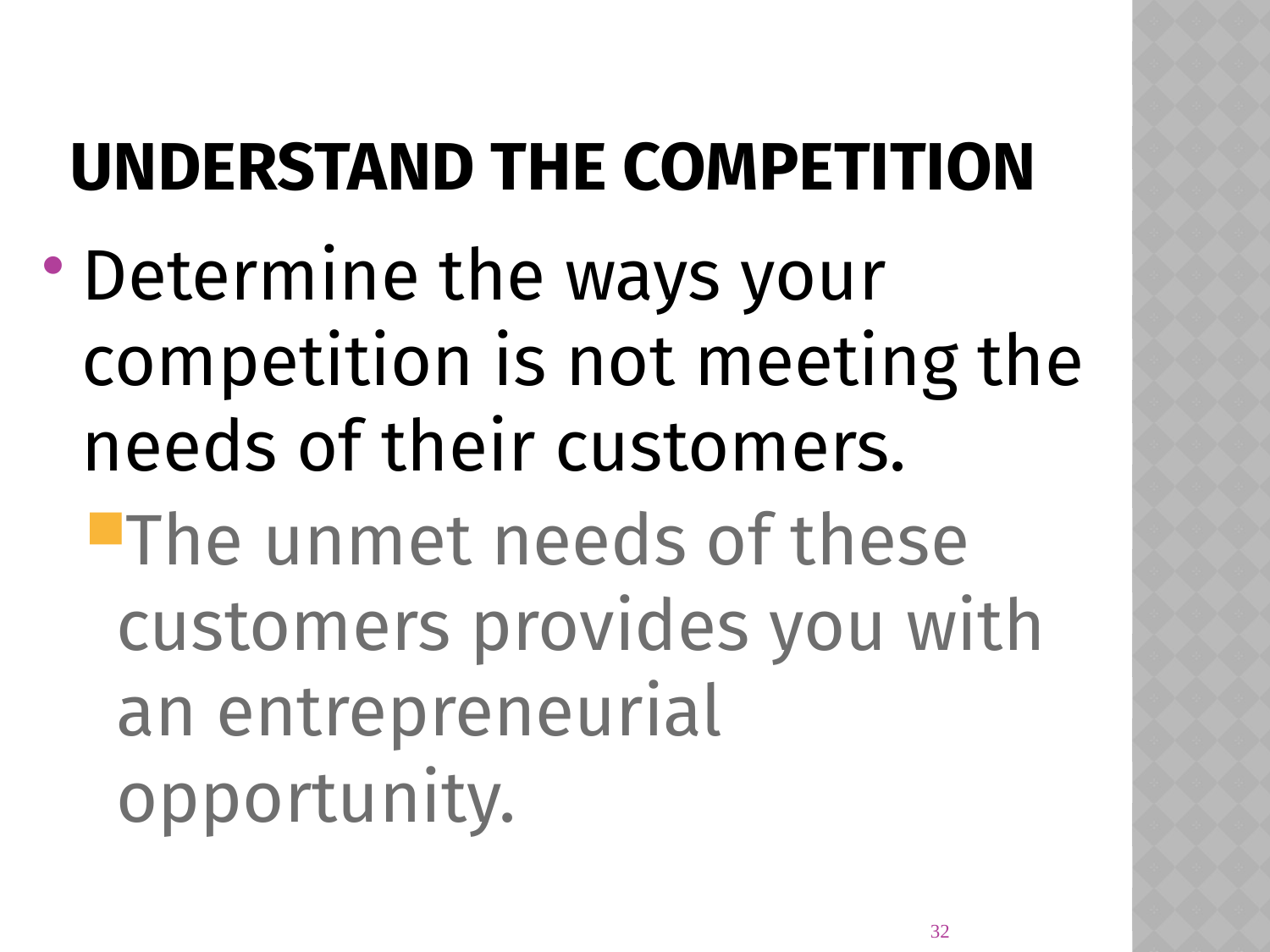

# Understand the Competition
Determine the ways your competition is not meeting the needs of their customers.
The unmet needs of these customers provides you with an entrepreneurial opportunity.

32